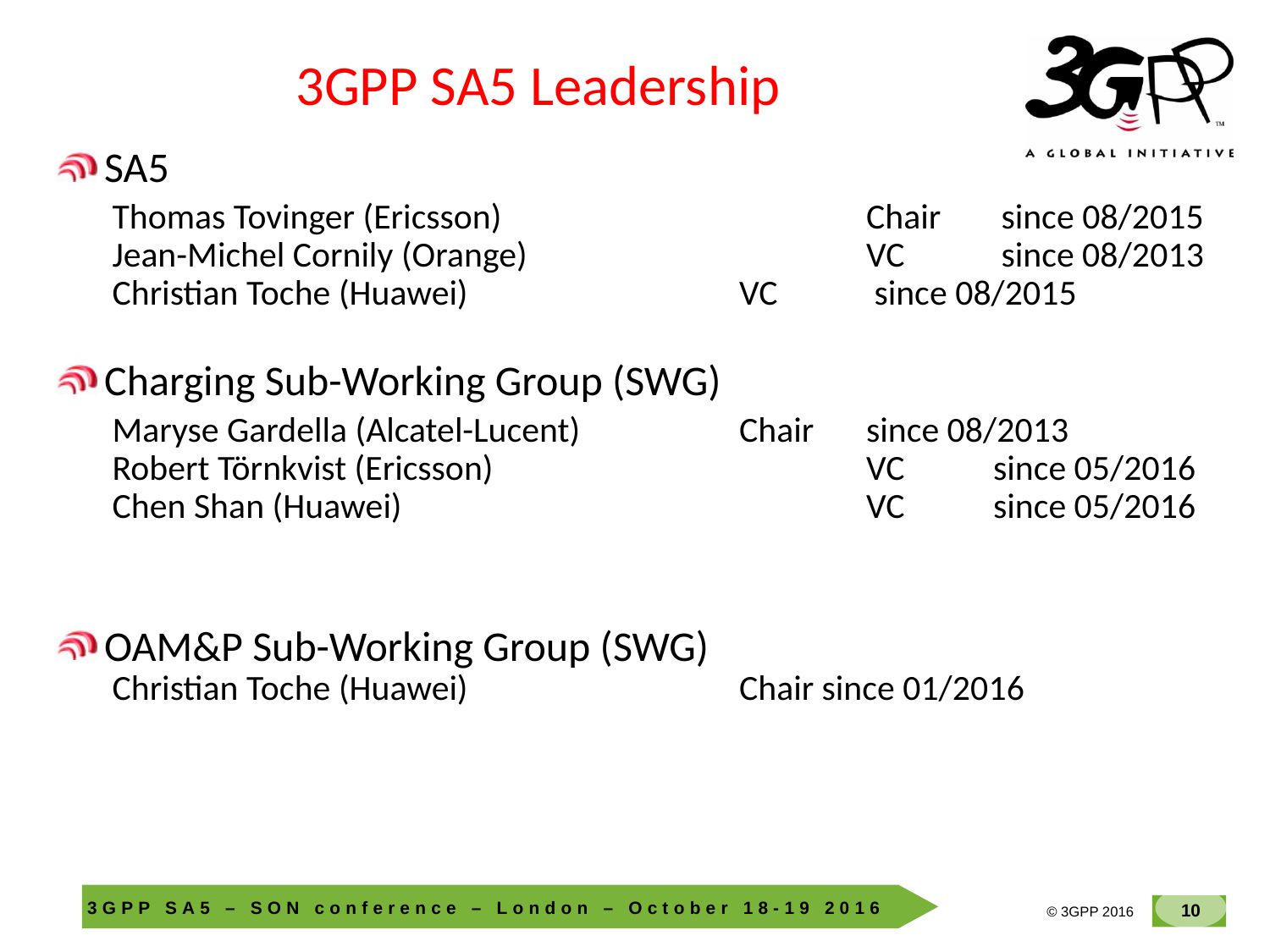

# 3GPP SA5 Leadership
SA5
	 Thomas Tovinger (Ericsson)	 		Chair 	 since 08/2015
 Jean-Michel Cornily (Orange) 			VC 	 since 08/2013
 Christian Toche (Huawei)			VC 	 since 08/2015

Charging Sub-Working Group (SWG)
	 Maryse Gardella (Alcatel-Lucent)		Chair	since 08/2013
 Robert Törnkvist (Ericsson)			VC	since 05/2016
 Chen Shan (Huawei)				VC	since 05/2016

OAM&P Sub-Working Group (SWG)
 Christian Toche (Huawei)			Chair since 01/2016